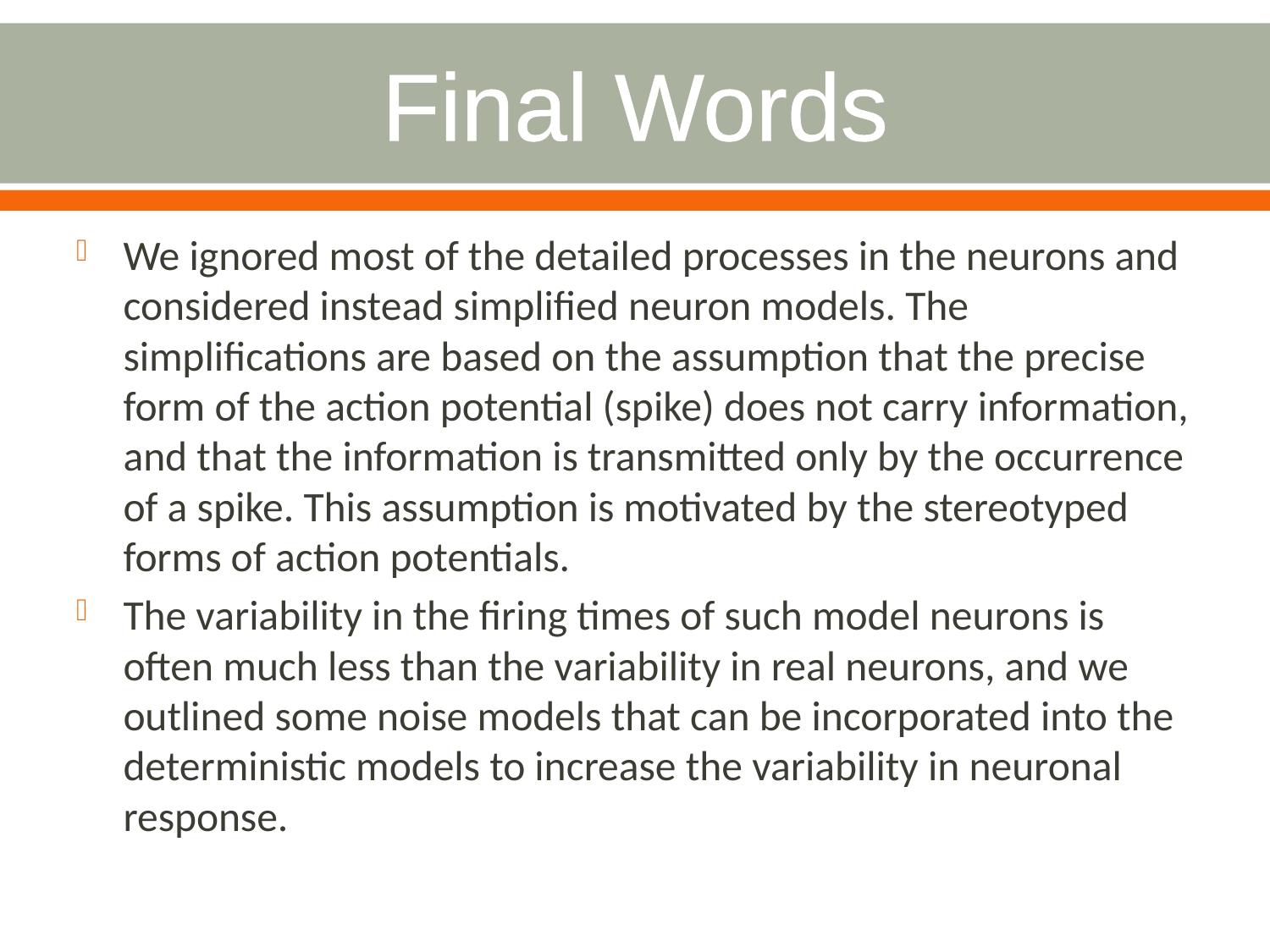

# Final Words
We ignored most of the detailed processes in the neurons and considered instead simplified neuron models. The simplifications are based on the assumption that the precise form of the action potential (spike) does not carry information, and that the information is transmitted only by the occurrence of a spike. This assumption is motivated by the stereotyped forms of action potentials.
The variability in the firing times of such model neurons is often much less than the variability in real neurons, and we outlined some noise models that can be incorporated into the deterministic models to increase the variability in neuronal response.